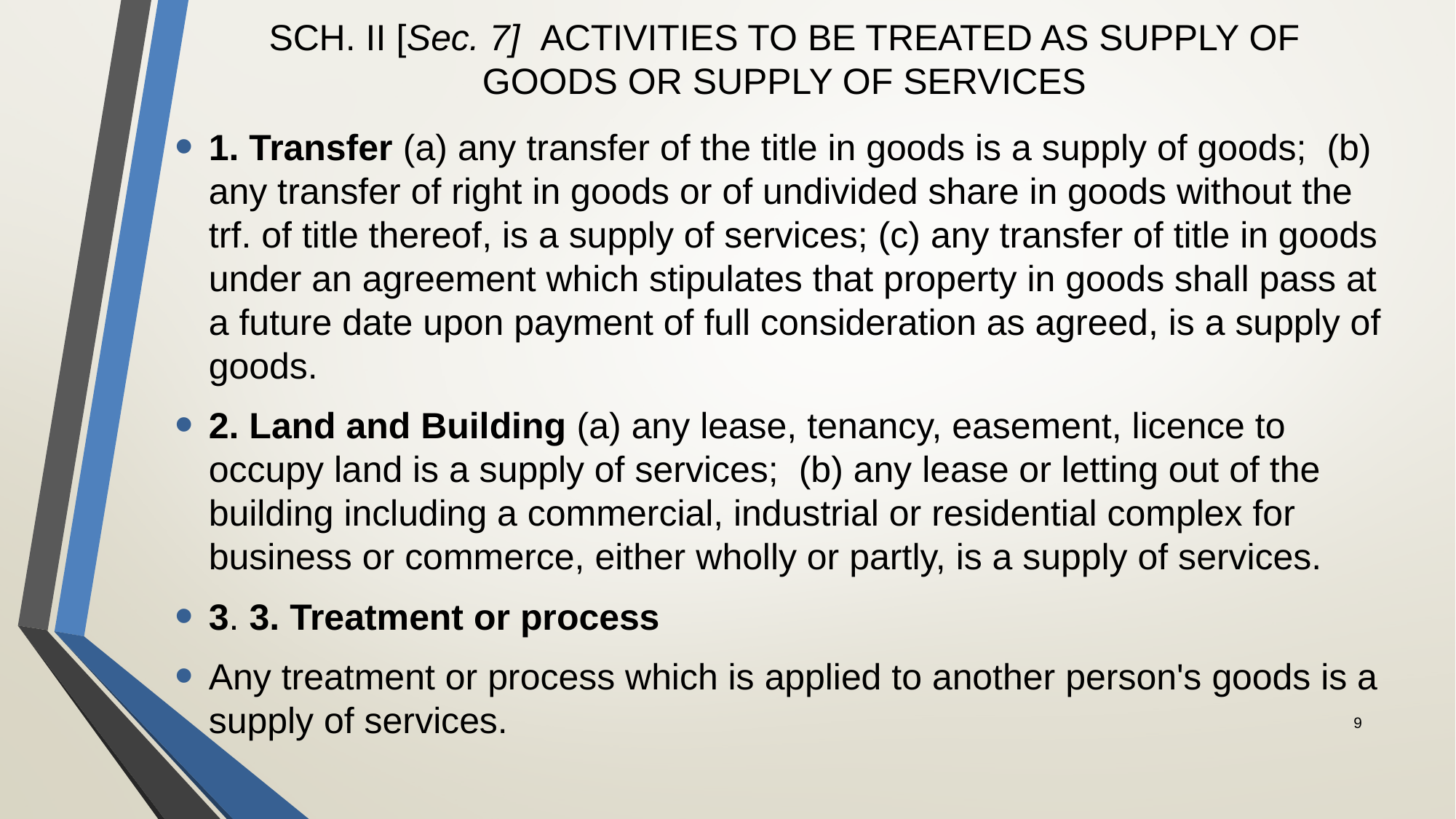

# SCH. II [Sec. 7]  ACTIVITIES TO BE TREATED AS SUPPLY OF GOODS OR SUPPLY OF SERVICES
1. Transfer (a) any transfer of the title in goods is a supply of goods;  (b) any transfer of right in goods or of undivided share in goods without the trf. of title thereof, is a supply of services; (c) any transfer of title in goods under an agreement which stipulates that property in goods shall pass at a future date upon payment of full consideration as agreed, is a supply of goods.
2. Land and Building (a) any lease, tenancy, easement, licence to occupy land is a supply of services;  (b) any lease or letting out of the building including a commercial, industrial or residential complex for business or commerce, either wholly or partly, is a supply of services.
3. 3. Treatment or process
Any treatment or process which is applied to another person's goods is a supply of services.
9